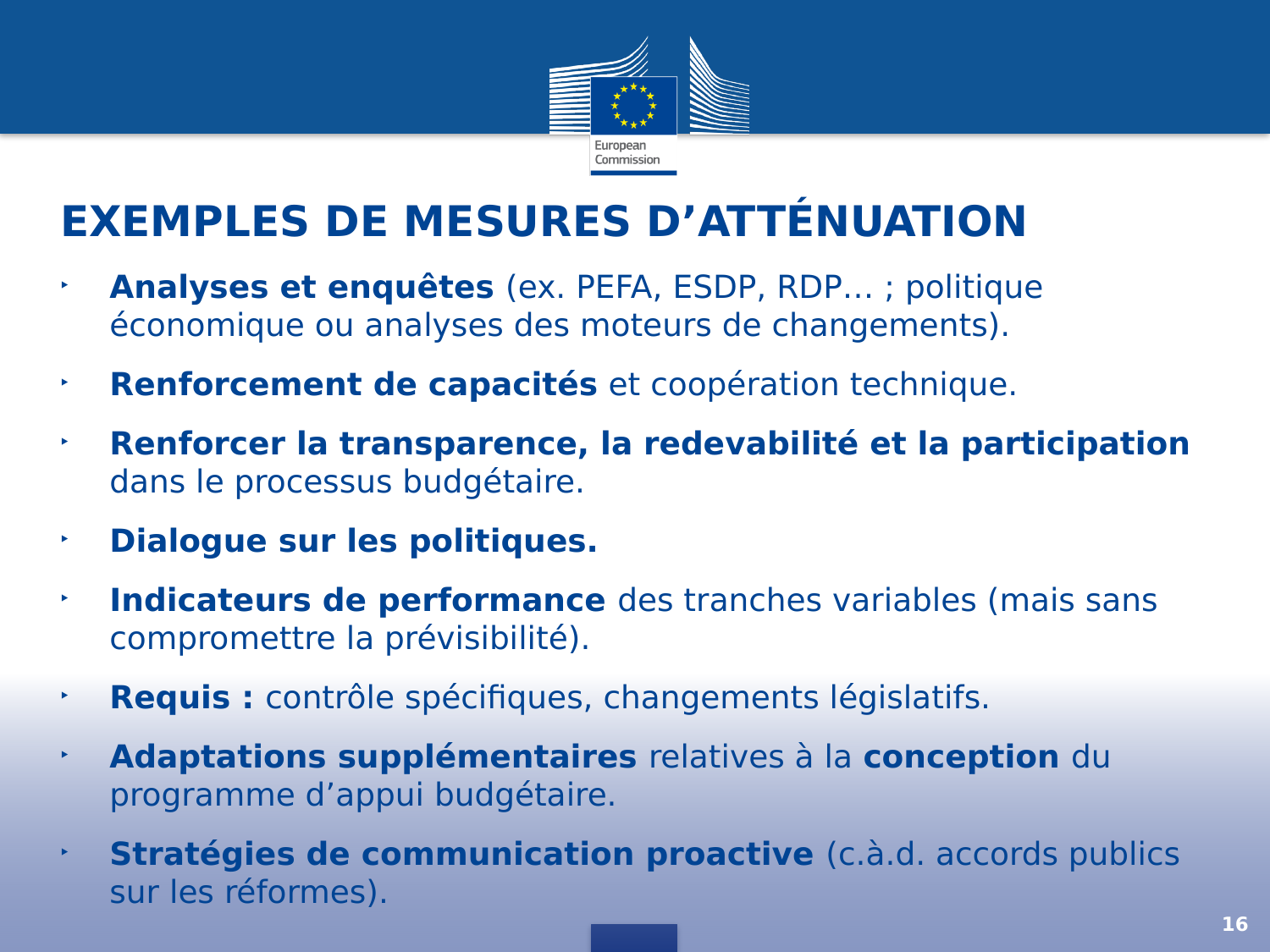

# Exemples de mesures d’atténuation
Analyses et enquêtes (ex. PEFA, ESDP, RDP… ; politique économique ou analyses des moteurs de changements).
Renforcement de capacités et coopération technique.
Renforcer la transparence, la redevabilité et la participation dans le processus budgétaire.
Dialogue sur les politiques.
Indicateurs de performance des tranches variables (mais sans compromettre la prévisibilité).
Requis : contrôle spécifiques, changements législatifs.
Adaptations supplémentaires relatives à la conception du programme d’appui budgétaire.
Stratégies de communication proactive (c.à.d. accords publics sur les réformes).

16